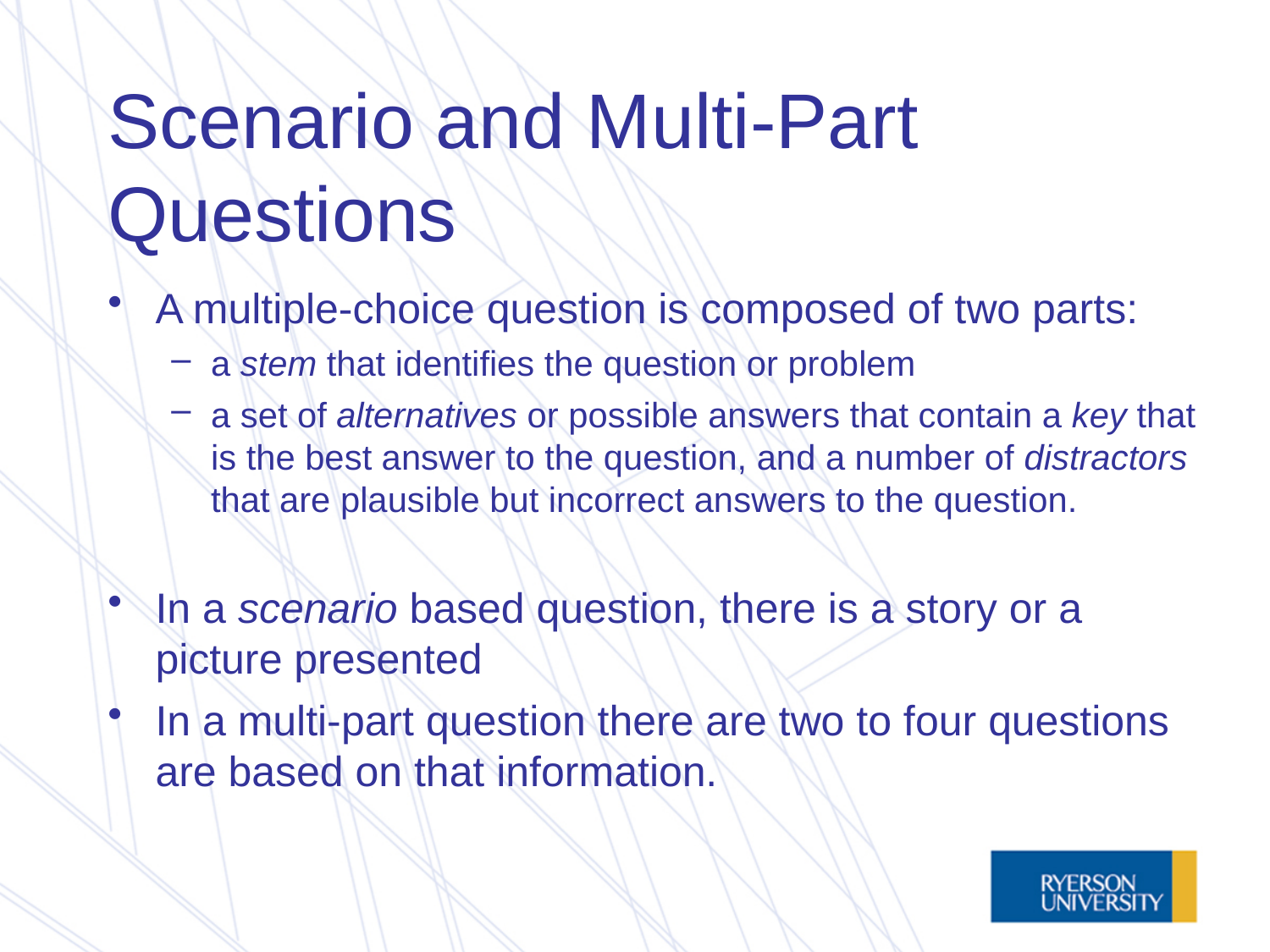

# Scenario and Multi-Part Questions
A multiple-choice question is composed of two parts:
a stem that identifies the question or problem
a set of alternatives or possible answers that contain a key that is the best answer to the question, and a number of distractors that are plausible but incorrect answers to the question.

In a scenario based question, there is a story or a picture presented
In a multi-part question there are two to four questions are based on that information.